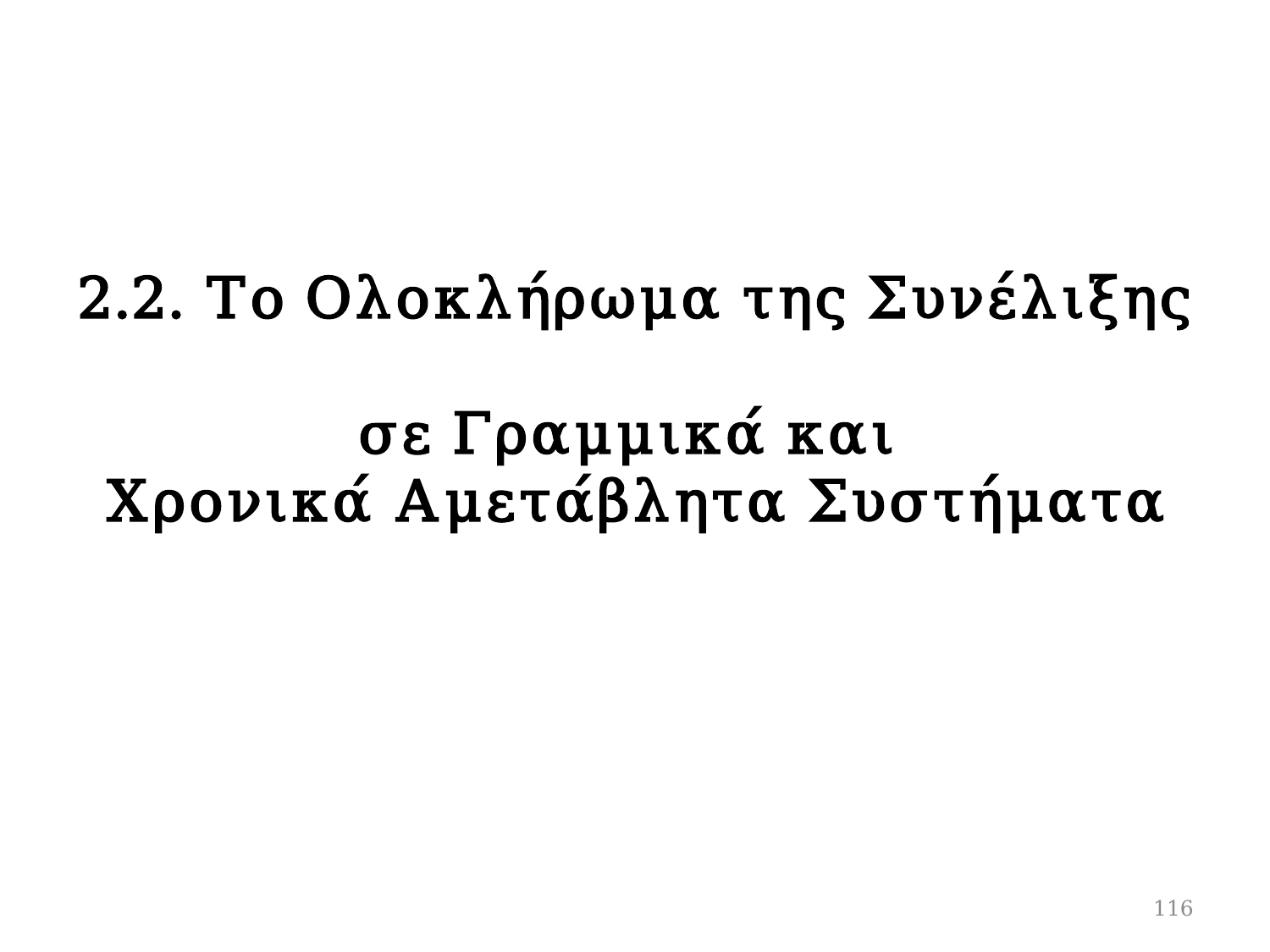

# 2.2. Το Ολοκλήρωμα της Συνέλιξης σε Γραμμικά και Χρονικά Αμετάβλητα Συστήματα
116